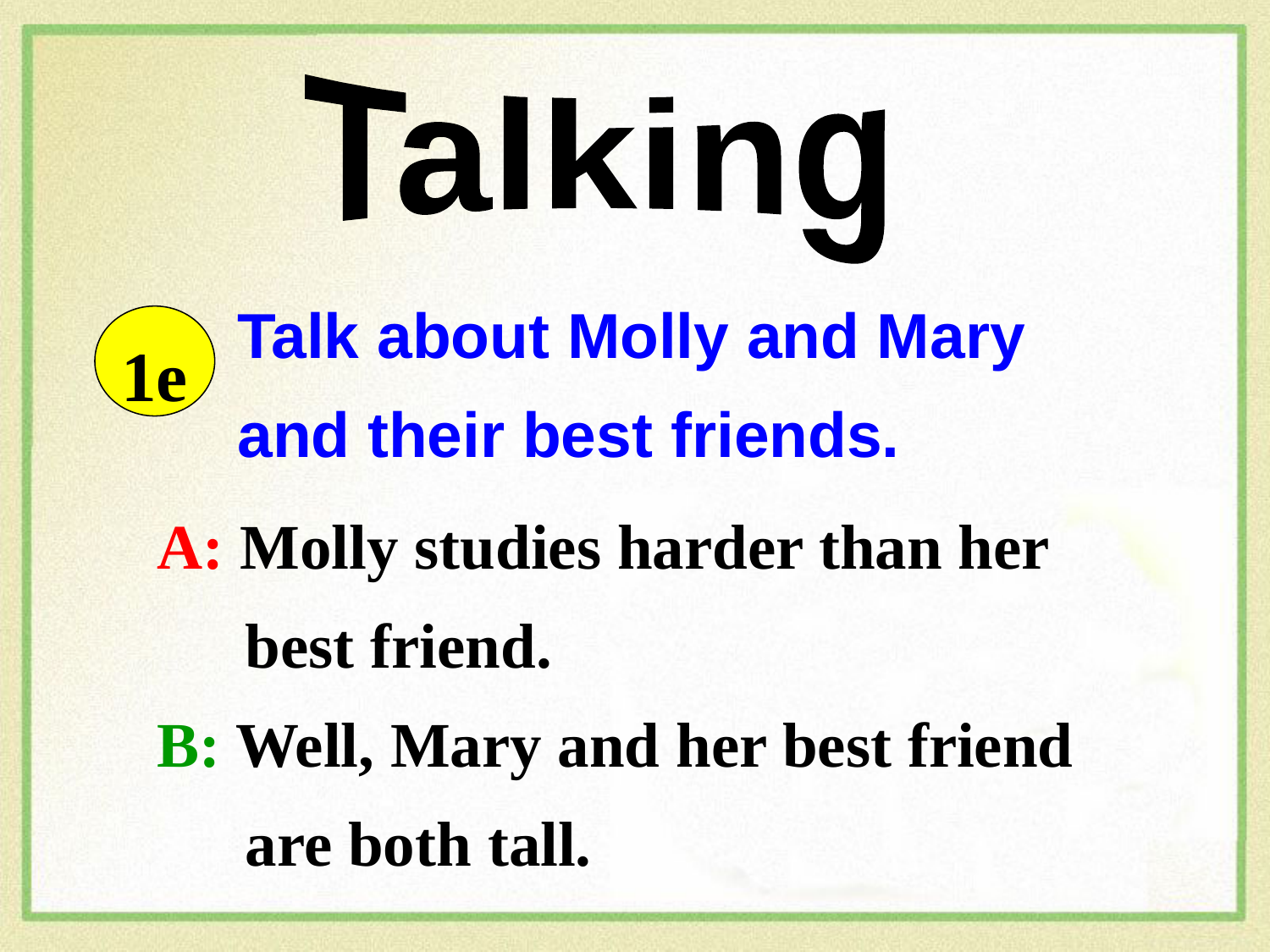

Talking
Talk about Molly and Mary and their best friends.
1e
A: Molly studies harder than her best friend.
B: Well, Mary and her best friend are both tall.